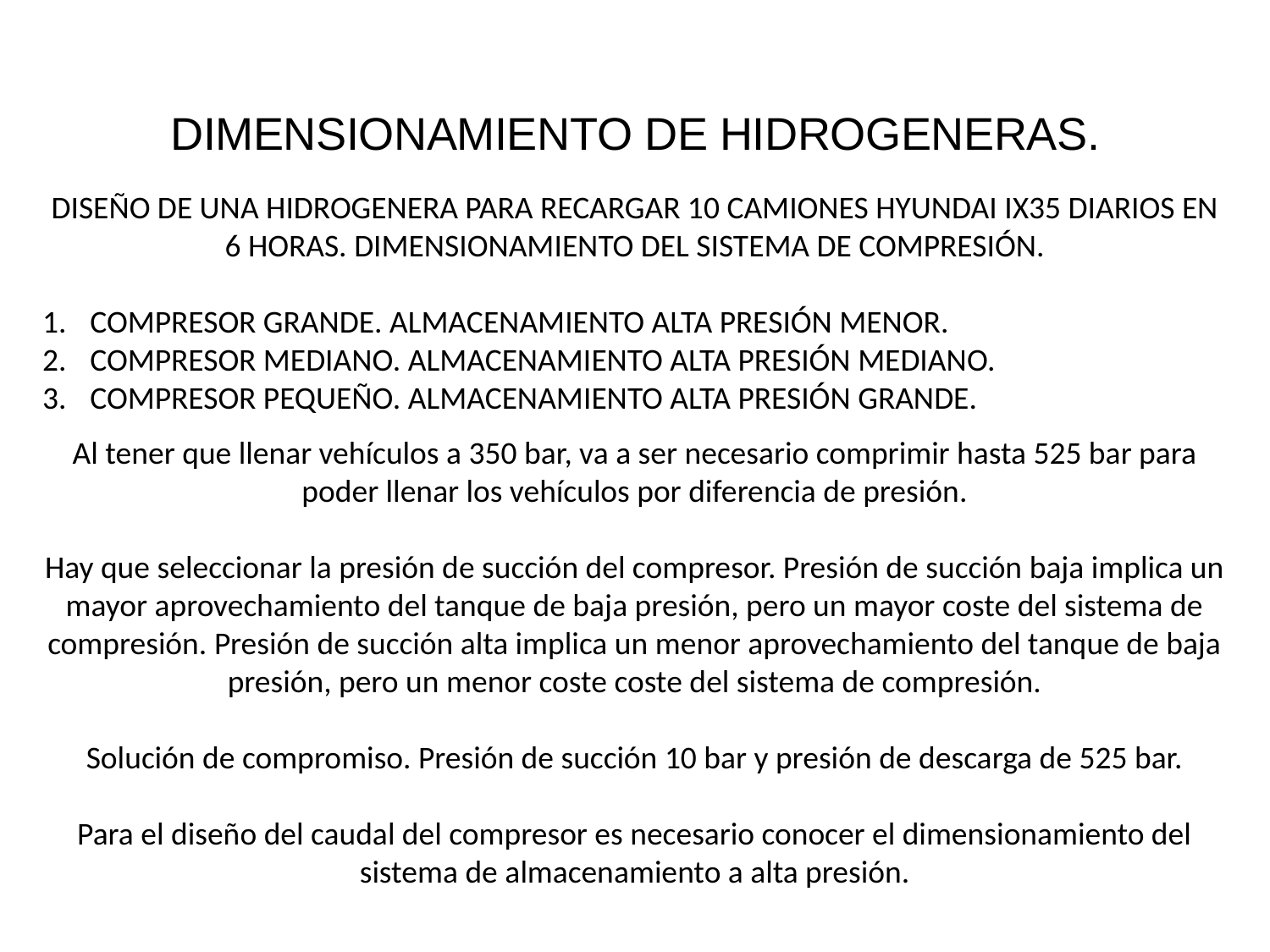

DIMENSIONAMIENTO DE HIDROGENERAS.
DISEÑO DE UNA HIDROGENERA PARA RECARGAR 10 CAMIONES HYUNDAI IX35 DIARIOS EN 6 HORAS. DIMENSIONAMIENTO DEL SISTEMA DE COMPRESIÓN.

COMPRESOR GRANDE. ALMACENAMIENTO ALTA PRESIÓN MENOR.
COMPRESOR MEDIANO. ALMACENAMIENTO ALTA PRESIÓN MEDIANO.
COMPRESOR PEQUEÑO. ALMACENAMIENTO ALTA PRESIÓN GRANDE.
Al tener que llenar vehículos a 350 bar, va a ser necesario comprimir hasta 525 bar para poder llenar los vehículos por diferencia de presión.

Hay que seleccionar la presión de succión del compresor. Presión de succión baja implica un mayor aprovechamiento del tanque de baja presión, pero un mayor coste del sistema de compresión. Presión de succión alta implica un menor aprovechamiento del tanque de baja presión, pero un menor coste coste del sistema de compresión.

Solución de compromiso. Presión de succión 10 bar y presión de descarga de 525 bar.

Para el diseño del caudal del compresor es necesario conocer el dimensionamiento del sistema de almacenamiento a alta presión.